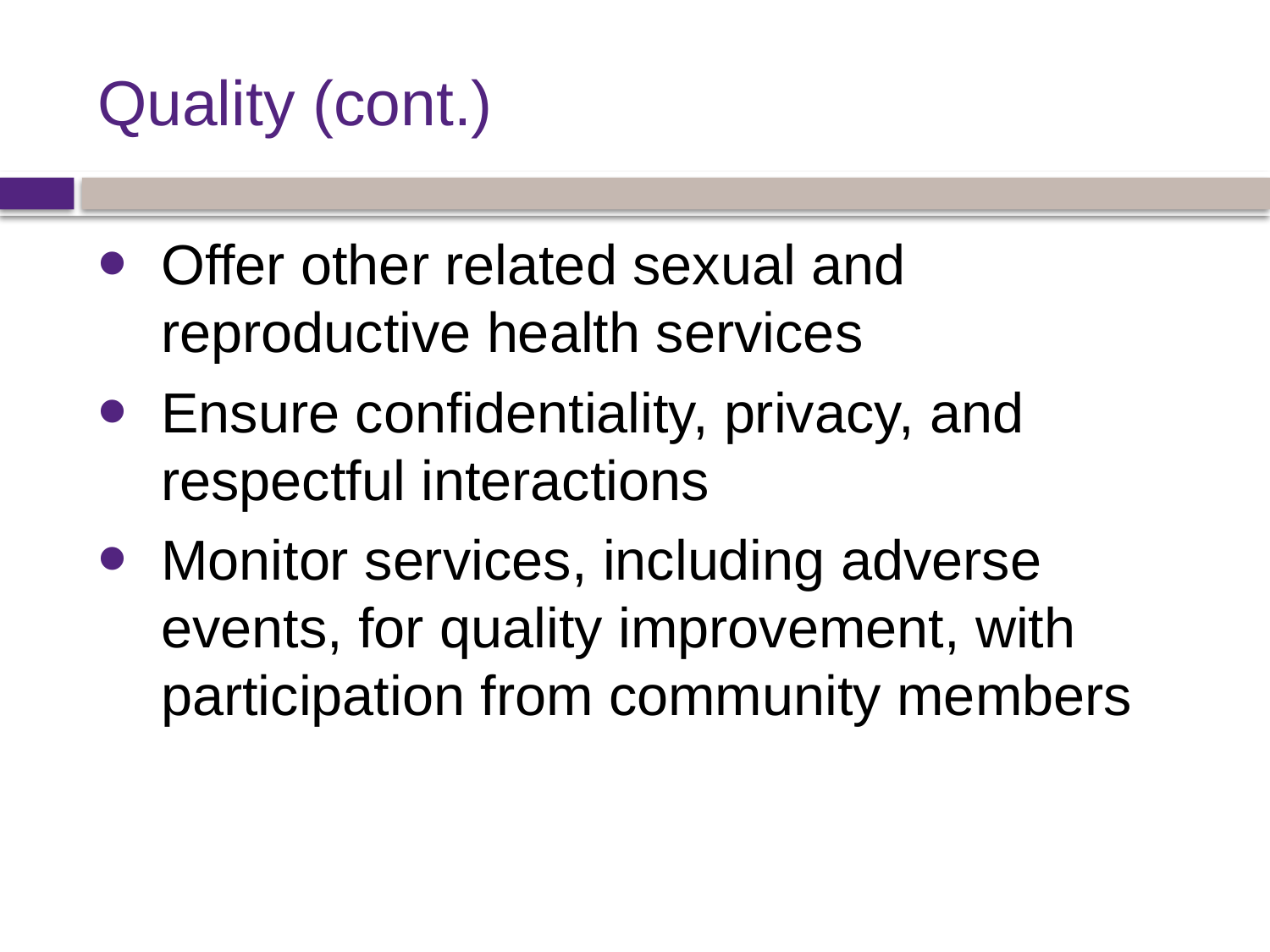

# Quality (cont.)
Offer other related sexual and reproductive health services
Ensure confidentiality, privacy, and respectful interactions
Monitor services, including adverse events, for quality improvement, with participation from community members